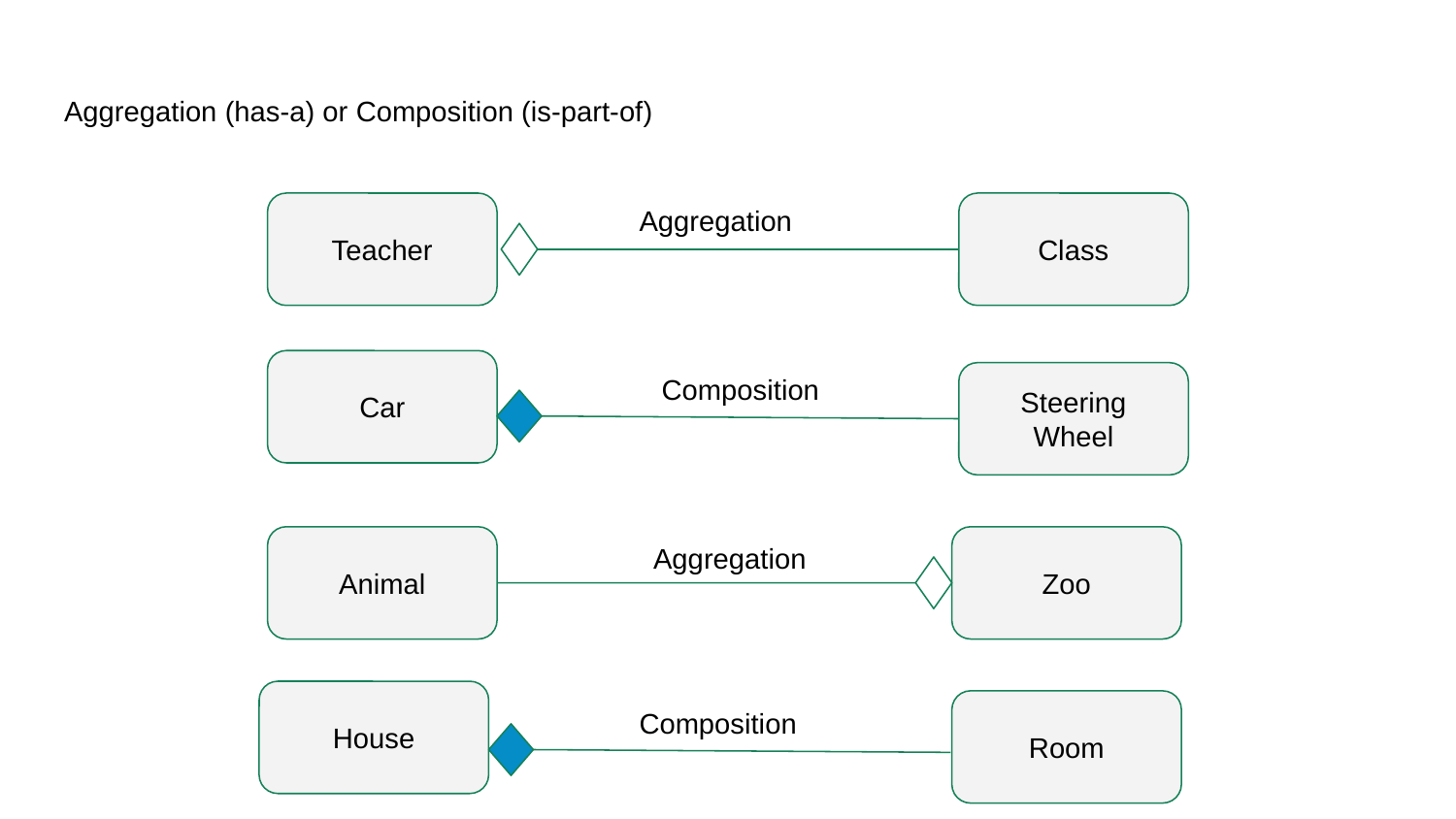

# Aggregation (has-a) or Composition (is-part-of)
Aggregation
Teacher
Class

Car
Composition
Steering Wheel

Animal
Aggregation
Zoo

House
Composition
Room